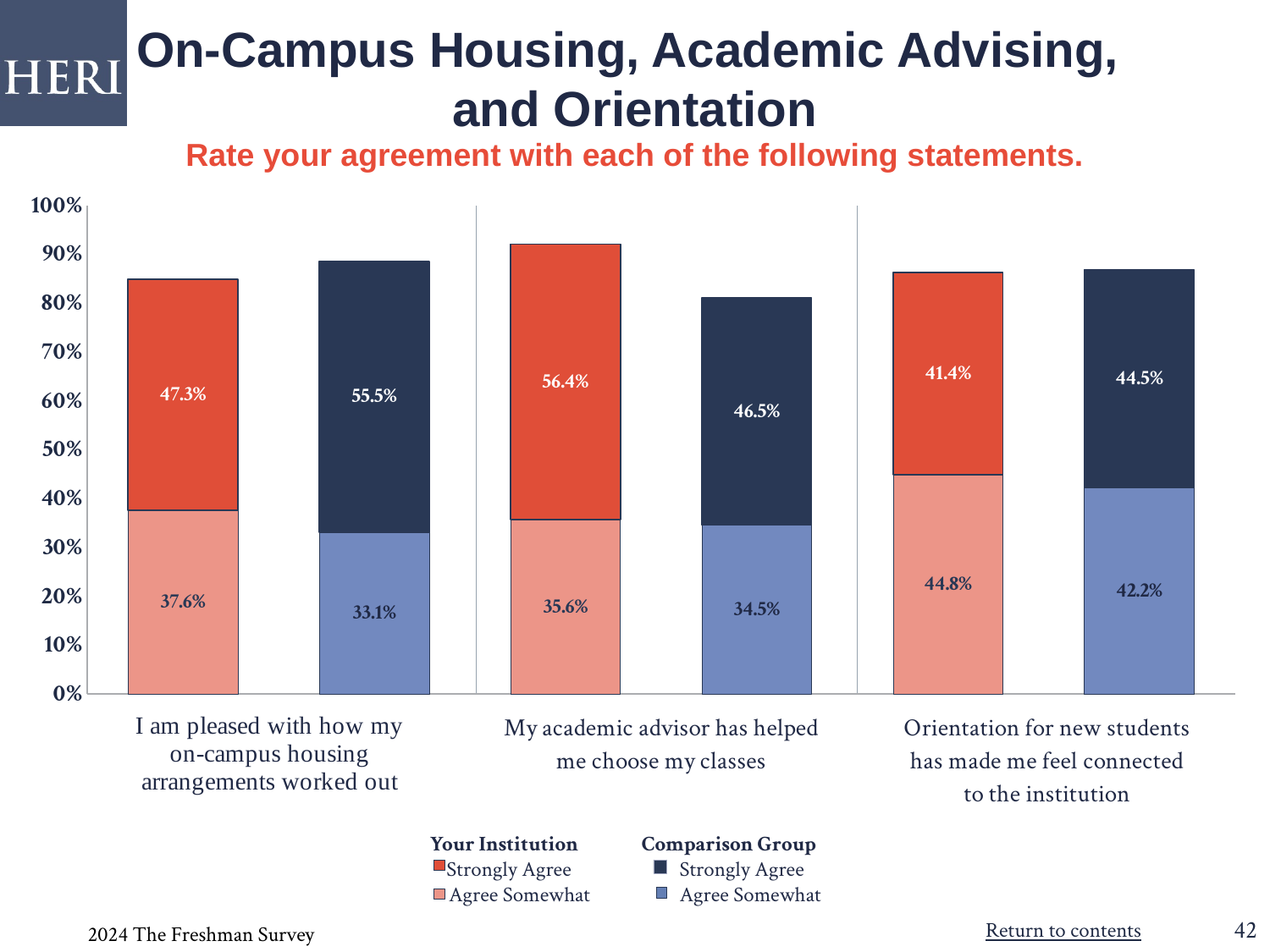

# On-Campus Housing, Academic Advising, and Orientation
Rate your agreement with each of the following statements.

### Chart

| Category | Somewhat Agree | Strongly Agree |
|---|---|---|
| Your Institution | 0.3756 | 0.4732 |
| Comparison Group | 0.3307 | 0.5547 |
| Your Institution | 0.3564 | 0.5644 |
| Comparison Group | 0.3453 | 0.4652 |
| Your Institution | 0.4483 | 0.4138 |
| Comparison Group | 0.4221 | 0.4452 |
 Your Institution               Comparison Group
     Strongly Agree	Strongly Agree
     Agree Somewhat	Agree Somewhat

2024 The Freshman Survey

Return to contents
42